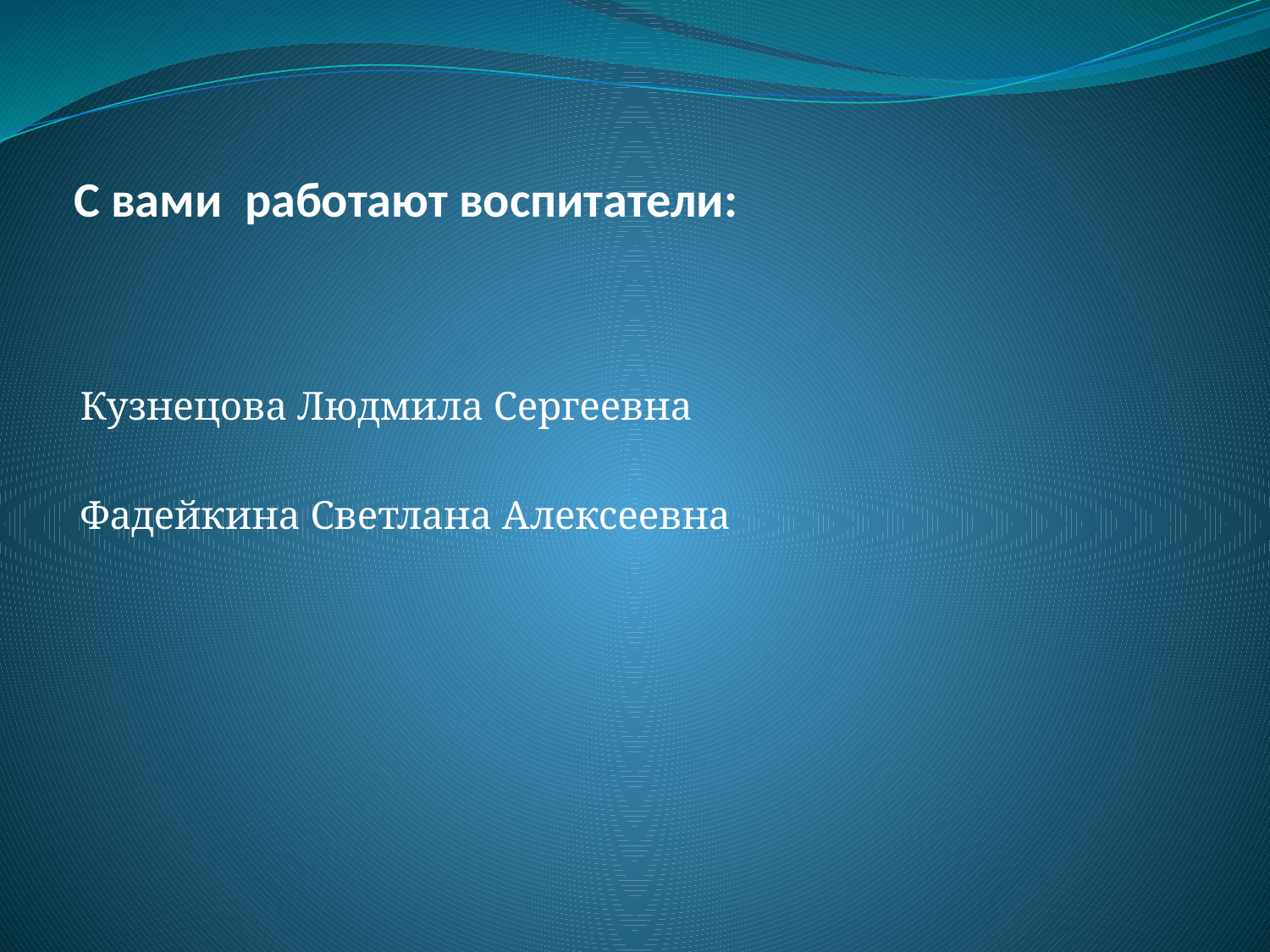

# С вами  работают воспитатели:
Кузнецова Людмила Сергеевна

Фадейкина Светлана Алексеевна